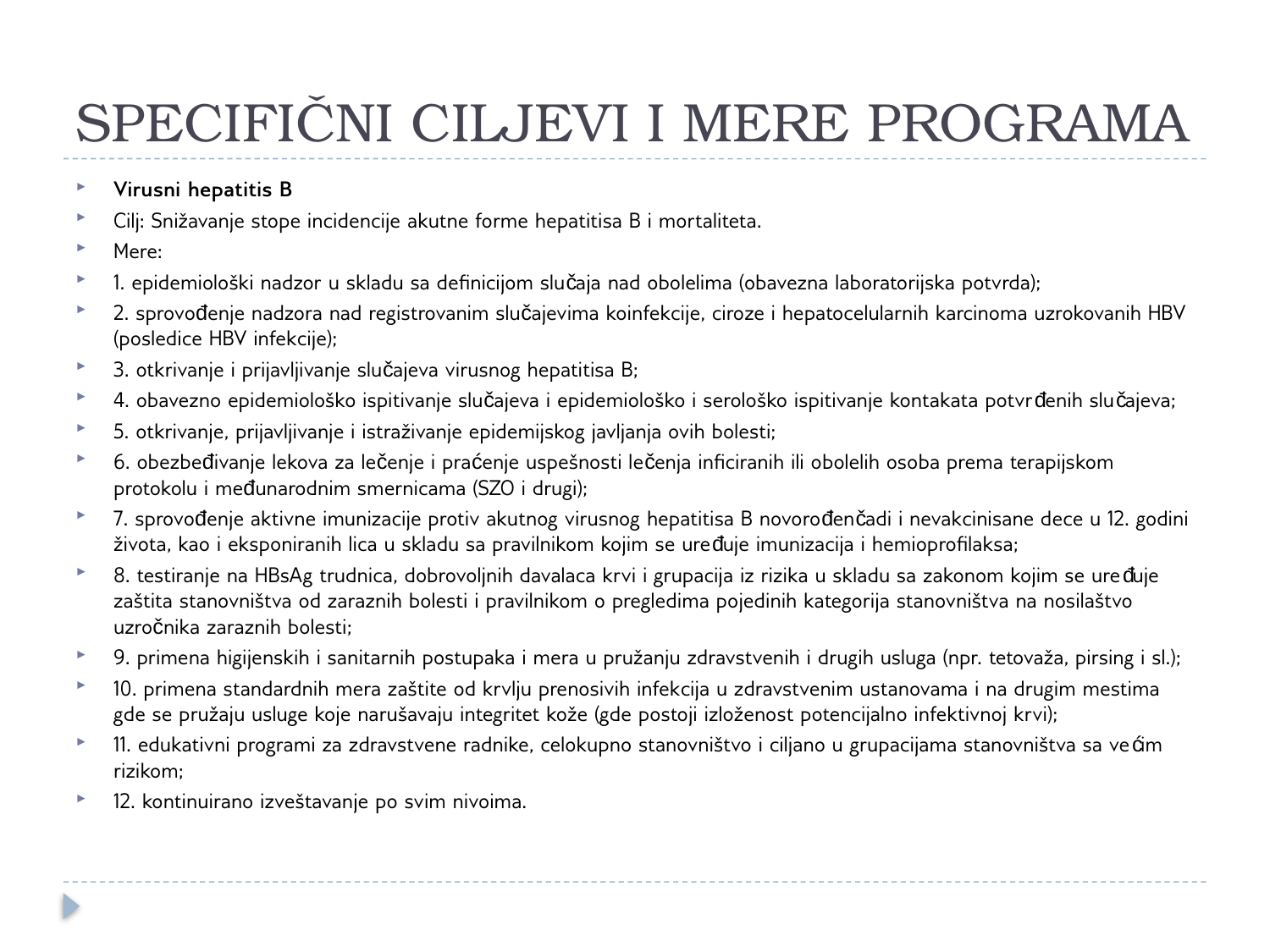

# SPECIFIČNI CILJEVI I MERE PROGRAMA
Virusni hepatitis B
Cilj: Snižavanje stope incidencije akutne forme hepatitisa B i mortaliteta.
Mere:
1. epidemiološki nadzor u skladu sa definicijom slučaja nad obolelima (obavezna laboratorijska potvrda);
2. sprovođenje nadzora nad registrovanim slučajevima koinfekcije, ciroze i hepatocelularnih karcinoma uzrokovanih HBV (posledice HBV infekcije);
3. otkrivanje i prijavljivanje slučajeva virusnog hepatitisa B;
4. obavezno epidemiološko ispitivanje slučajeva i epidemiološko i serološko ispitivanje kontakata potvrđenih slučajeva;
5. otkrivanje, prijavljivanje i istraživanje epidemijskog javljanja ovih bolesti;
6. obezbeđivanje lekova za lečenje i praćenje uspešnosti lečenja inficiranih ili obolelih osoba prema terapijskom protokolu i međunarodnim smernicama (SZO i drugi);
7. sprovođenje aktivne imunizacije protiv akutnog virusnog hepatitisa B novorođenčadi i nevakcinisane dece u 12. godini života, kao i eksponiranih lica u skladu sa pravilnikom kojim se uređuje imunizacija i hemioprofilaksa;
8. testiranje na HBsAg trudnica, dobrovoljnih davalaca krvi i grupacija iz rizika u skladu sa zakonom kojim se uređuje zaštita stanovništva od zaraznih bolesti i pravilnikom o pregledima pojedinih kategorija stanovništva na nosilaštvo uzročnika zaraznih bolesti;
9. primena higijenskih i sanitarnih postupaka i mera u pružanju zdravstvenih i drugih usluga (npr. tetovaža, pirsing i sl.);
10. primena standardnih mera zaštite od krvlju prenosivih infekcija u zdravstvenim ustanovama i na drugim mestima gde se pružaju usluge koje narušavaju integritet kože (gde postoji izloženost potencijalno infektivnoj krvi);
11. edukativni programi za zdravstvene radnike, celokupno stanovništvo i ciljano u grupacijama stanovništva sa većim rizikom;
12. kontinuirano izveštavanje po svim nivoima.